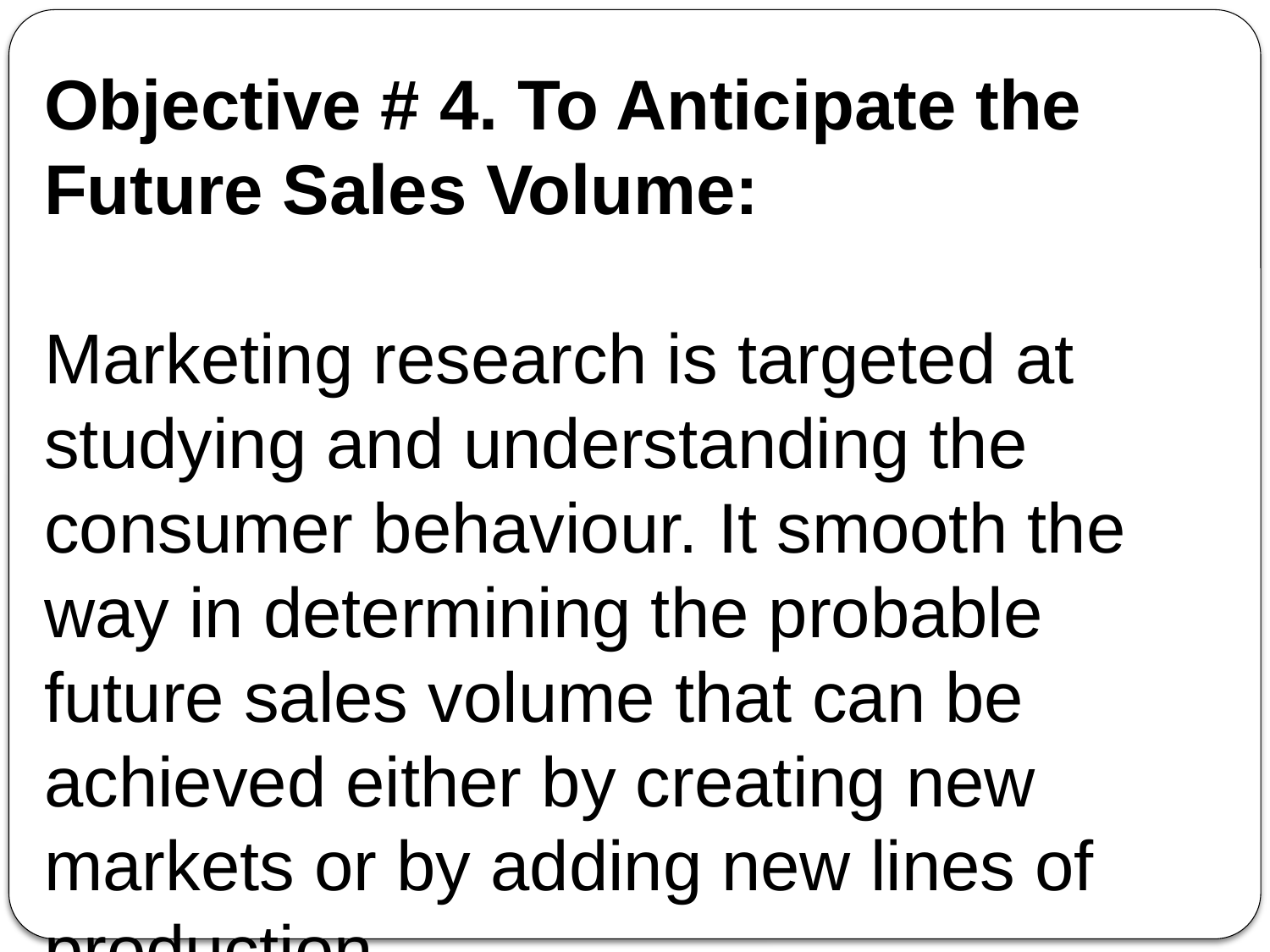

Objective # 4. To Anticipate the Future Sales Volume:

Marketing research is targeted at studying and understanding the consumer behaviour. It smooth the way in determining the probable future sales volume that can be achieved either by creating new markets or by adding new lines of production